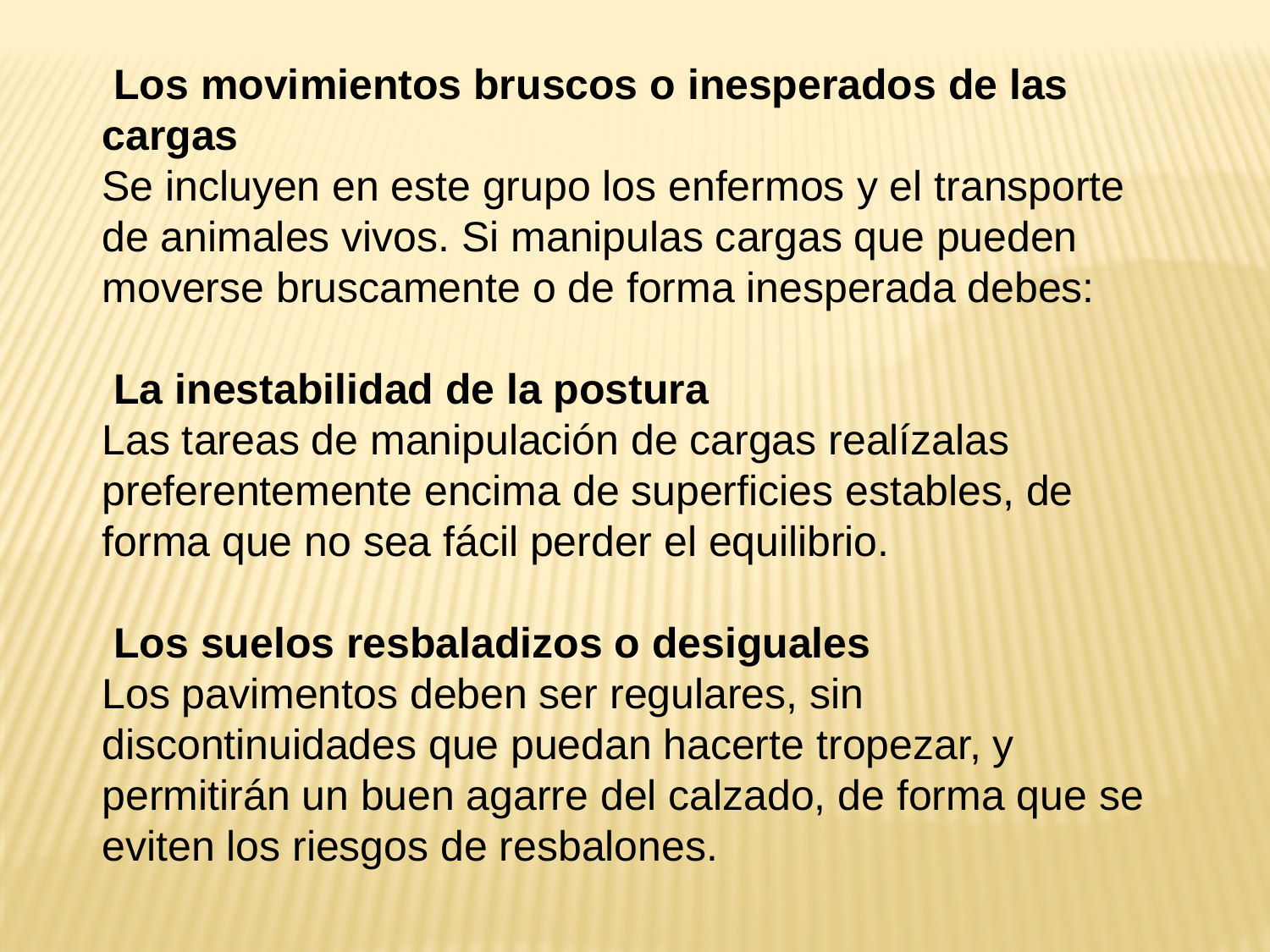

Los movimientos bruscos o inesperados de las cargas
Se incluyen en este grupo los enfermos y el transporte de animales vivos. Si manipulas cargas que pueden moverse bruscamente o de forma inesperada debes:

 La inestabilidad de la postura
Las tareas de manipulación de cargas realízalas preferentemente encima de superficies estables, de forma que no sea fácil perder el equilibrio.

 Los suelos resbaladizos o desiguales
Los pavimentos deben ser regulares, sin discontinuidades que puedan hacerte tropezar, y permitirán un buen agarre del calzado, de forma que se eviten los riesgos de resbalones.